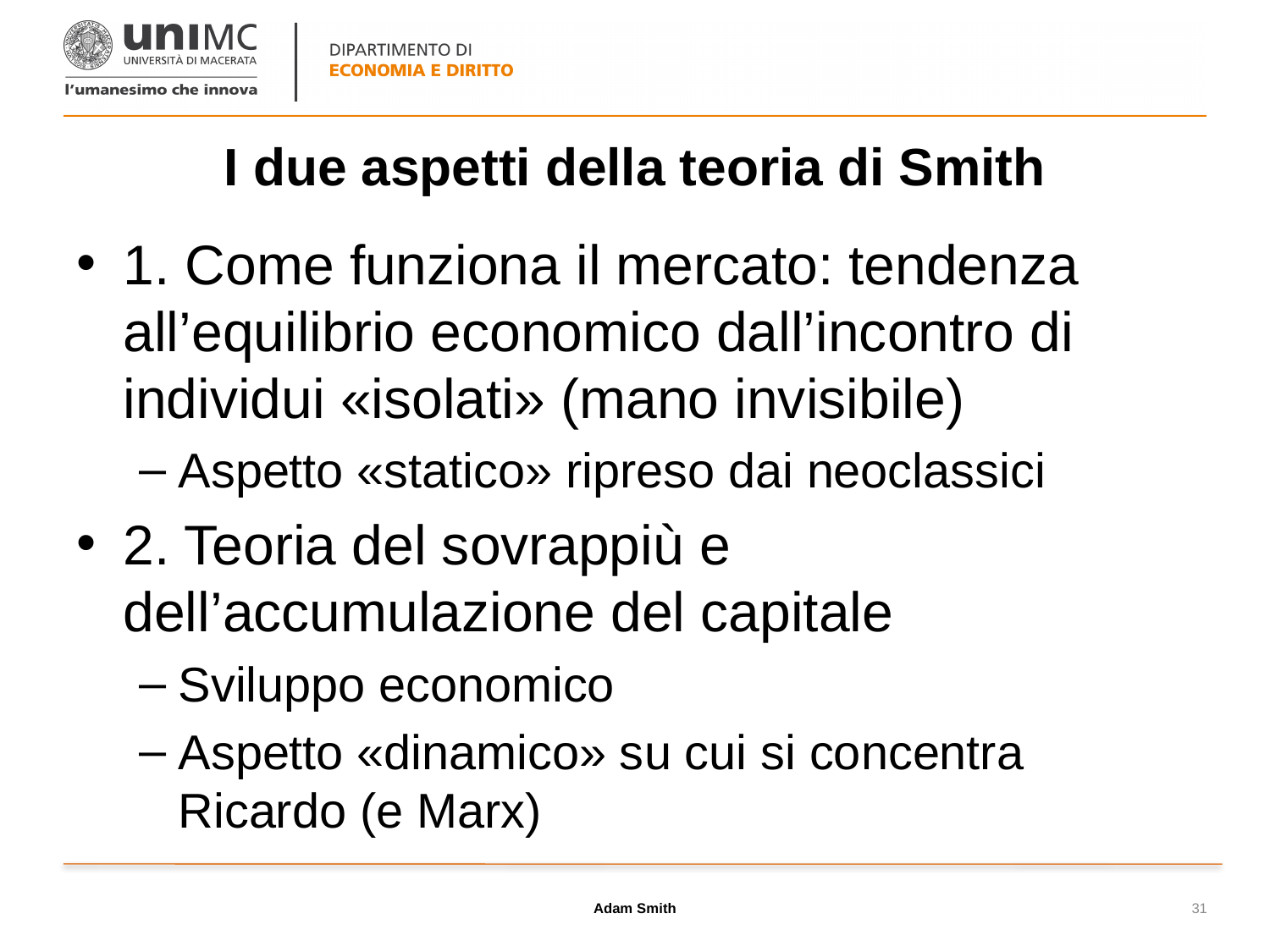

# I due aspetti della teoria di Smith
1. Come funziona il mercato: tendenza all’equilibrio economico dall’incontro di individui «isolati» (mano invisibile)
Aspetto «statico» ripreso dai neoclassici
2. Teoria del sovrappiù e dell’accumulazione del capitale
Sviluppo economico
Aspetto «dinamico» su cui si concentra Ricardo (e Marx)
Adam Smith
31